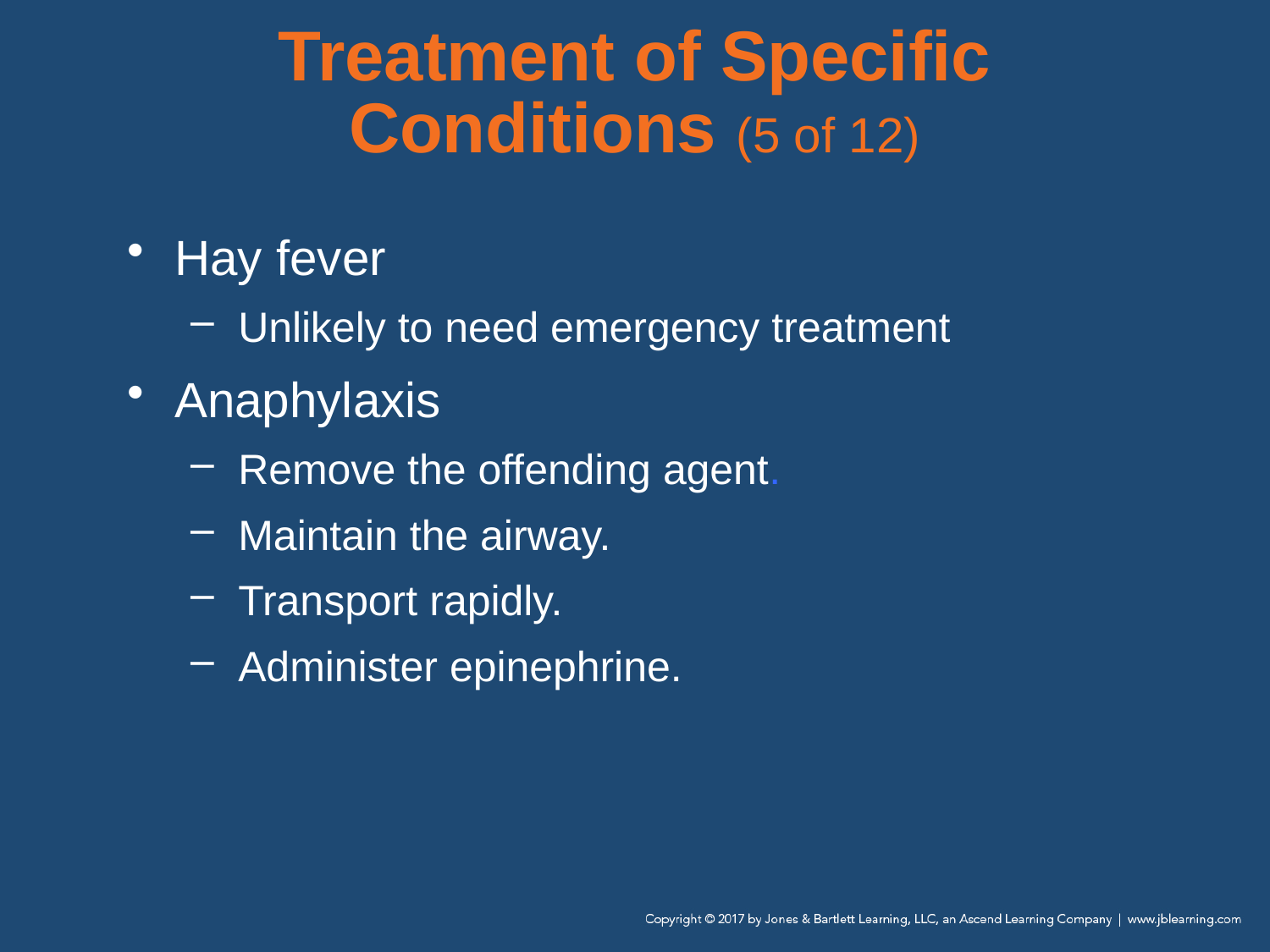

# Treatment of Specific Conditions (5 of 12)
Hay fever
Unlikely to need emergency treatment
Anaphylaxis
Remove the offending agent.
Maintain the airway.
Transport rapidly.
Administer epinephrine.